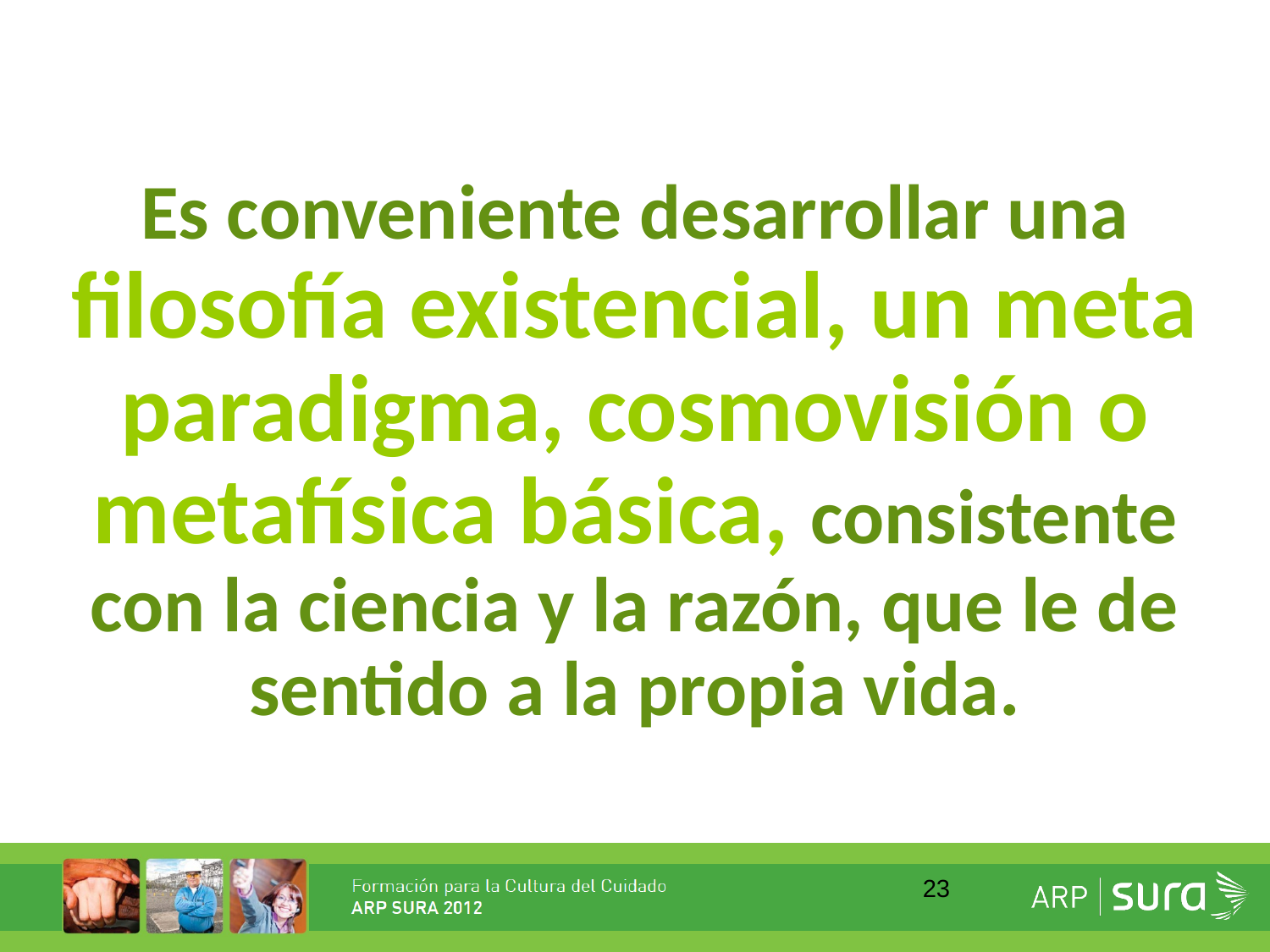

Es conveniente desarrollar una filosofía existencial, un meta paradigma, cosmovisión o metafísica básica, consistente con la ciencia y la razón, que le de sentido a la propia vida.

23